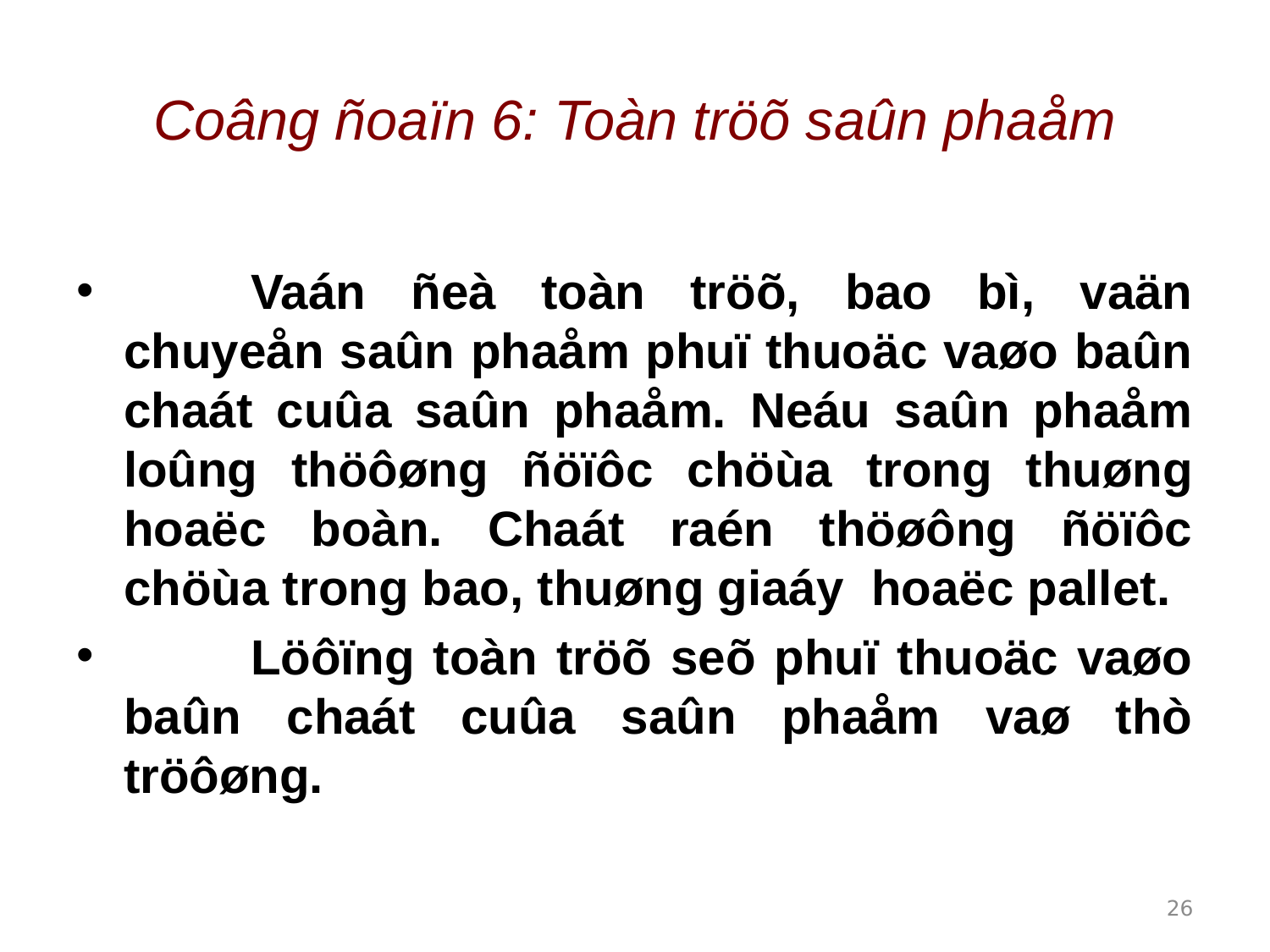

# Coâng ñoaïn 6: Toàn tröõ saûn phaåm
	Vaán ñeà toàn tröõ, bao bì, vaän chuyeån saûn phaåm phuï thuoäc vaøo baûn chaát cuûa saûn phaåm. Neáu saûn phaåm loûng thöôøng ñöïôc chöùa trong thuøng hoaëc boàn. Chaát raén thöøông ñöïôc chöùa trong bao, thuøng giaáy  hoaëc pallet.
	Löôïng toàn tröõ seõ phuï thuoäc vaøo baûn chaát cuûa saûn phaåm vaø thò tröôøng.
26